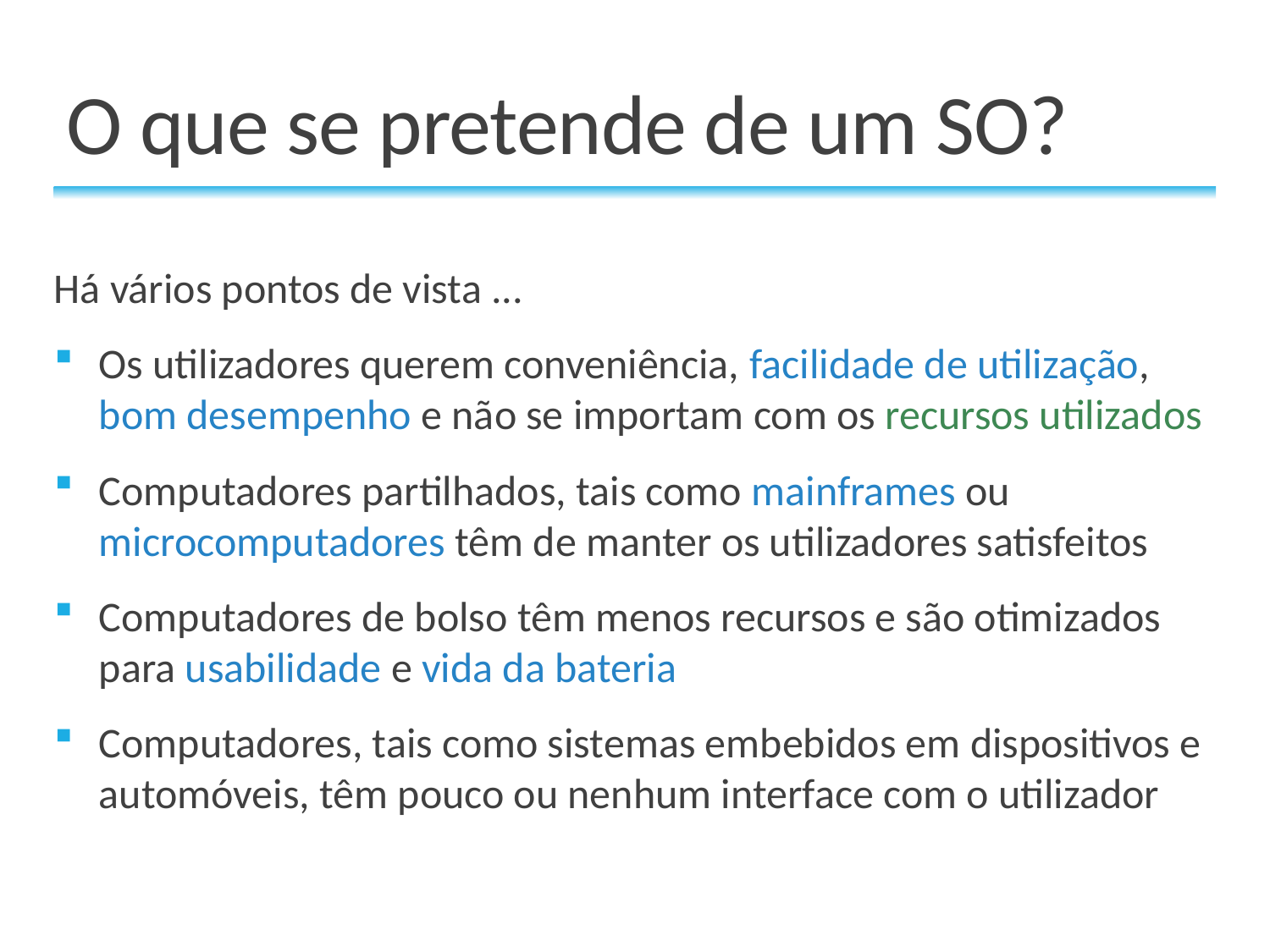

# O que se pretende de um SO?
Há vários pontos de vista ...
Os utilizadores querem conveniência, facilidade de utilização, bom desempenho e não se importam com os recursos utilizados
Computadores partilhados, tais como mainframes ou microcomputadores têm de manter os utilizadores satisfeitos
Computadores de bolso têm menos recursos e são otimizados para usabilidade e vida da bateria
Computadores, tais como sistemas embebidos em dispositivos e automóveis, têm pouco ou nenhum interface com o utilizador